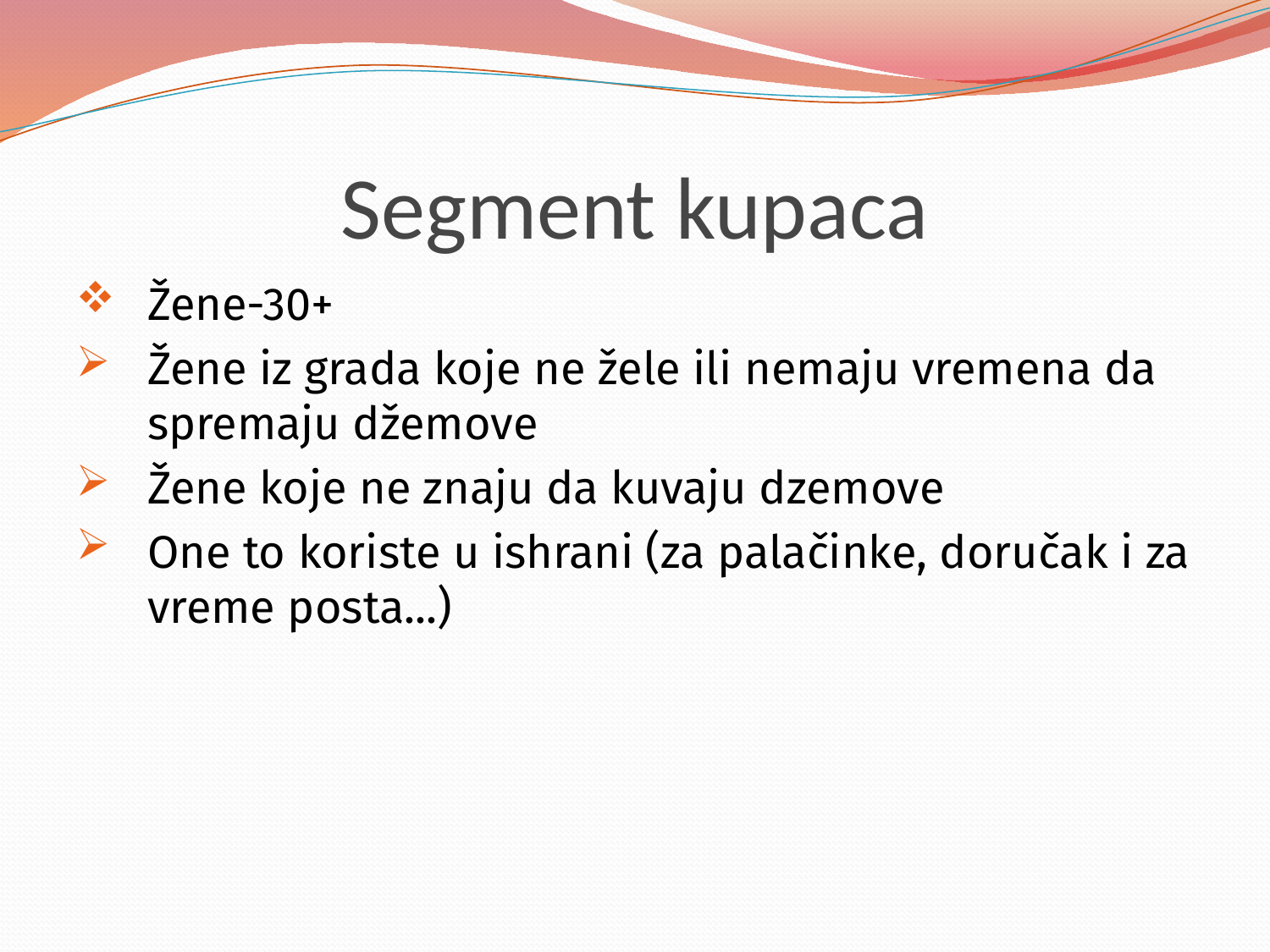

# Segment kupaca
Žene-30+
Žene iz grada koje ne žele ili nemaju vremena da spremaju džemove
Žene koje ne znaju da kuvaju dzemove
One to koriste u ishrani (za palačinke, doručak i za vreme posta...)